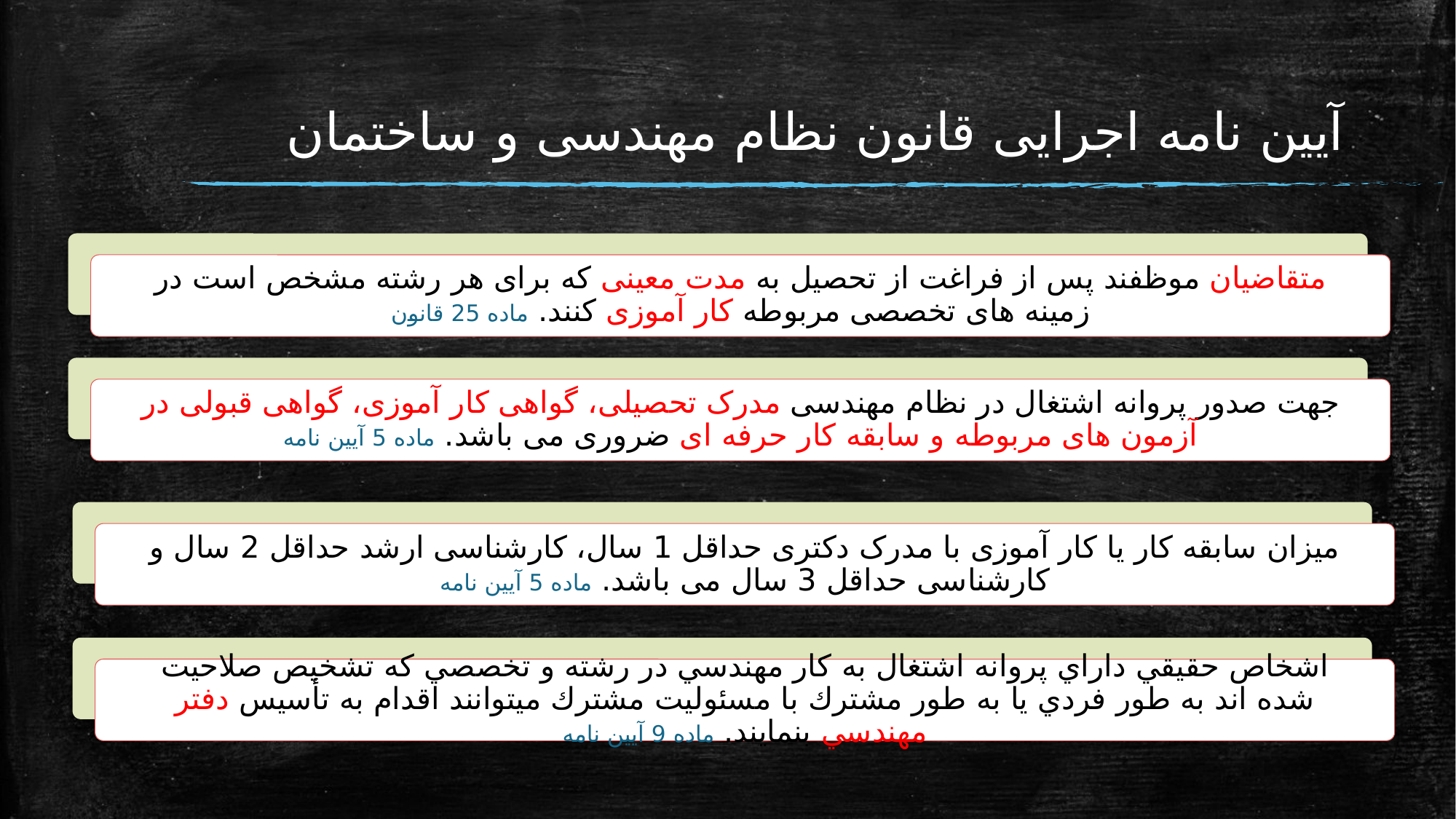

# آیین نامه اجرایی قانون نظام مهندسی و ساختمان

متقاضیان موظفند پس از فراغت از تحصیل به مدت معینی که برای هر رشته مشخص است در زمینه های تخصصی مربوطه کار آموزی کنند. ماده 25 قانون

جهت صدور پروانه اشتغال در نظام مهندسی مدرک تحصیلی، گواهی کار آموزی، گواهی قبولی در آزمون های مربوطه و سابقه کار حرفه ای ضروری می باشد. ماده 5 آیین نامه

میزان سابقه کار یا کار آموزی با مدرک دکتری حداقل 1 سال، کارشناسی ارشد حداقل 2 سال و کارشناسی حداقل 3 سال می باشد. ماده 5 آیین نامه

اشخاص حقيقي داراي پروانه اشتغال به كار مهندسي در رشته و تخصصي كه تشخيص صلاحيت شده اند به طور فردي يا به طور مشترك با مسئوليت مشترك ميتوانند اقدام به تأسيس دفتر مهندسي بنمايند. ماده 9 آیین نامه